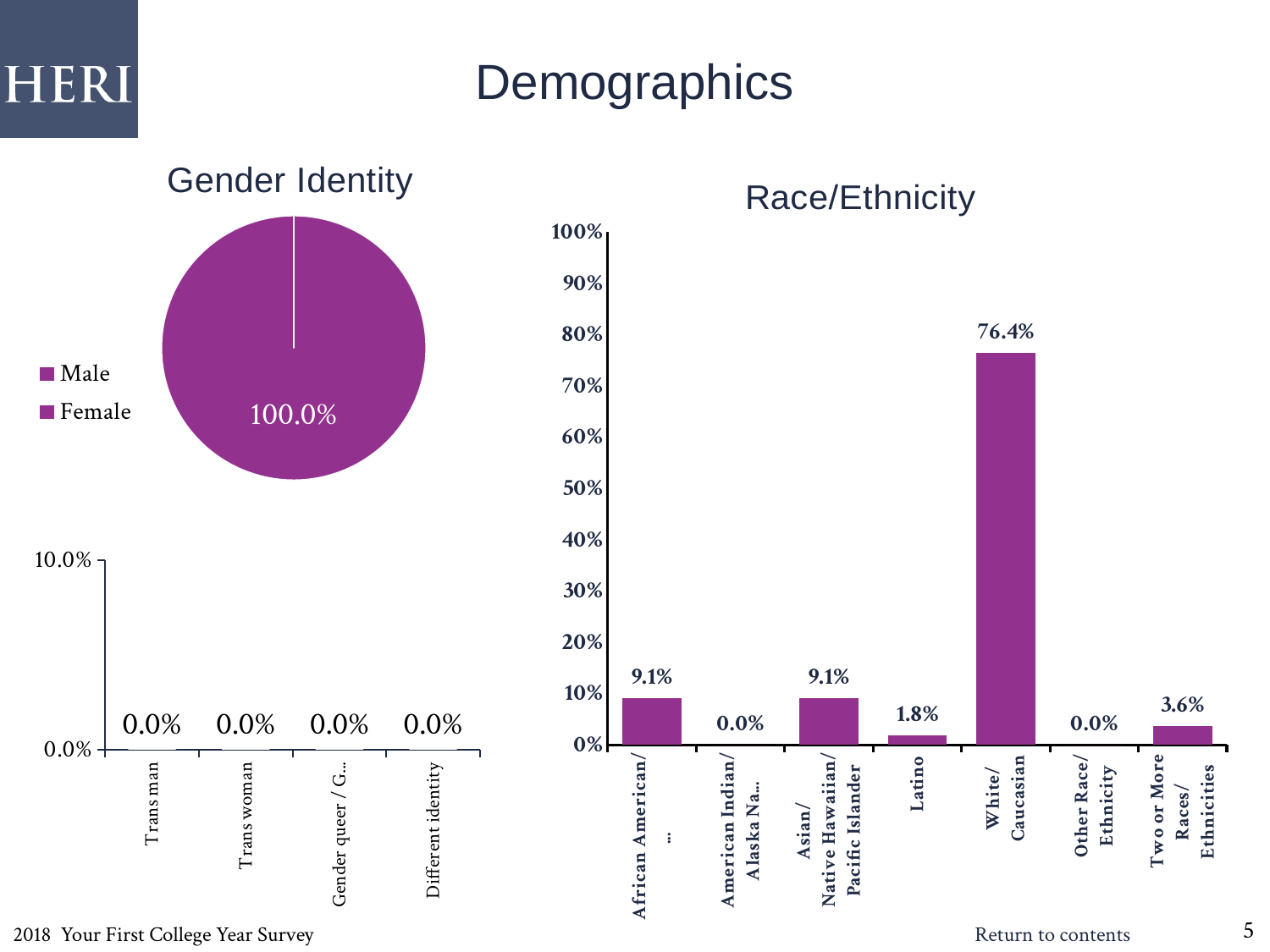

Demographics
# Demographics

### Chart: Gender Identity

| Category | Institution |
|---|---|
| Male | 1.0 |
| Female | 0.0 |

### Chart: Race/Ethnicity

| Category |  |
|---|---|
| African American/
Black | 0.091 |
| American Indian/
Alaska Native | 0.0 |
| Asian/
Native Hawaiian/
Pacific Islander | 0.091 |
| Latino | 0.018 |
| White/
Caucasian | 0.764 |
| Other Race/
Ethnicity | 0.0 |
| Two or More
Races/
Ethnicities | 0.036 |

### Chart

| Category | Your institution |
|---|---|
| Trans man | 0.0 |
| Trans woman | 0.0 |
| Gender queer / Gender non-conforming | 0.0 |
| Different identity | 0.0 |
2018  Your First College Year Survey
5